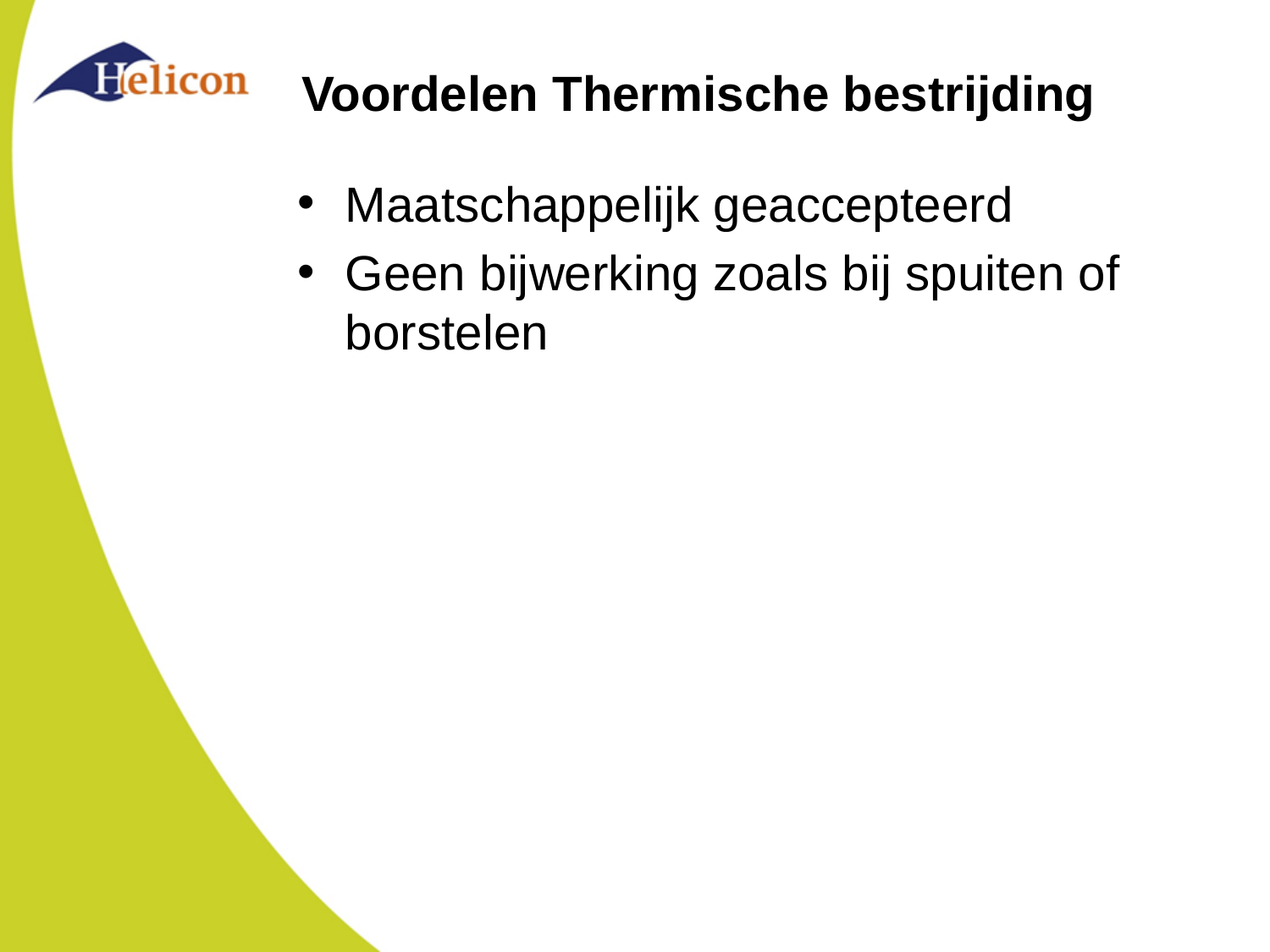

# Voordelen Thermische bestrijding
Maatschappelijk geaccepteerd
Geen bijwerking zoals bij spuiten of borstelen